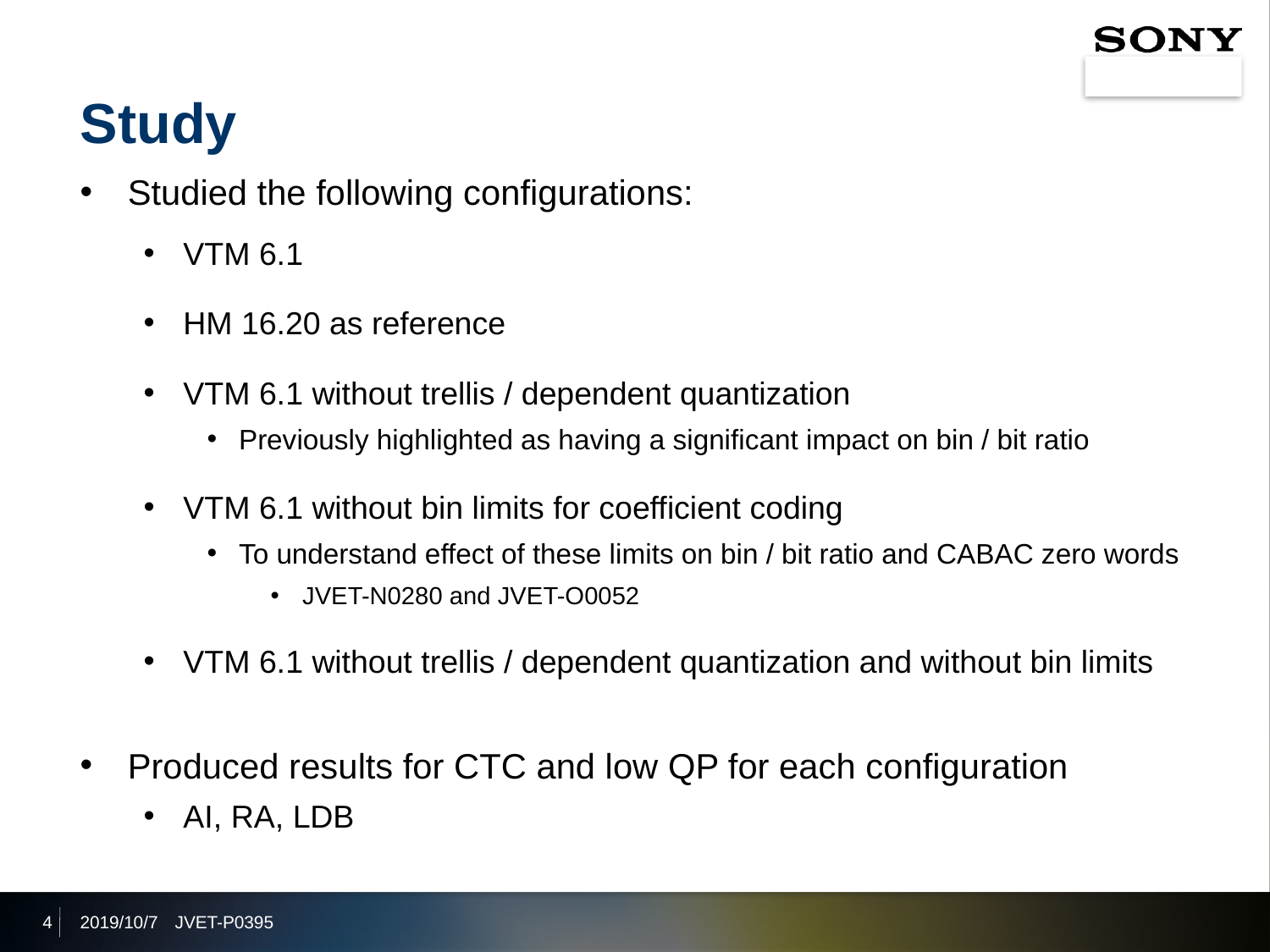

# Study
Studied the following configurations:
VTM 6.1
HM 16.20 as reference
VTM 6.1 without trellis / dependent quantization
Previously highlighted as having a significant impact on bin / bit ratio
VTM 6.1 without bin limits for coefficient coding
To understand effect of these limits on bin / bit ratio and CABAC zero words
JVET-N0280 and JVET-O0052
VTM 6.1 without trellis / dependent quantization and without bin limits

Produced results for CTC and low QP for each configuration
AI, RA, LDB
4
2019/10/7
JVET-P0395